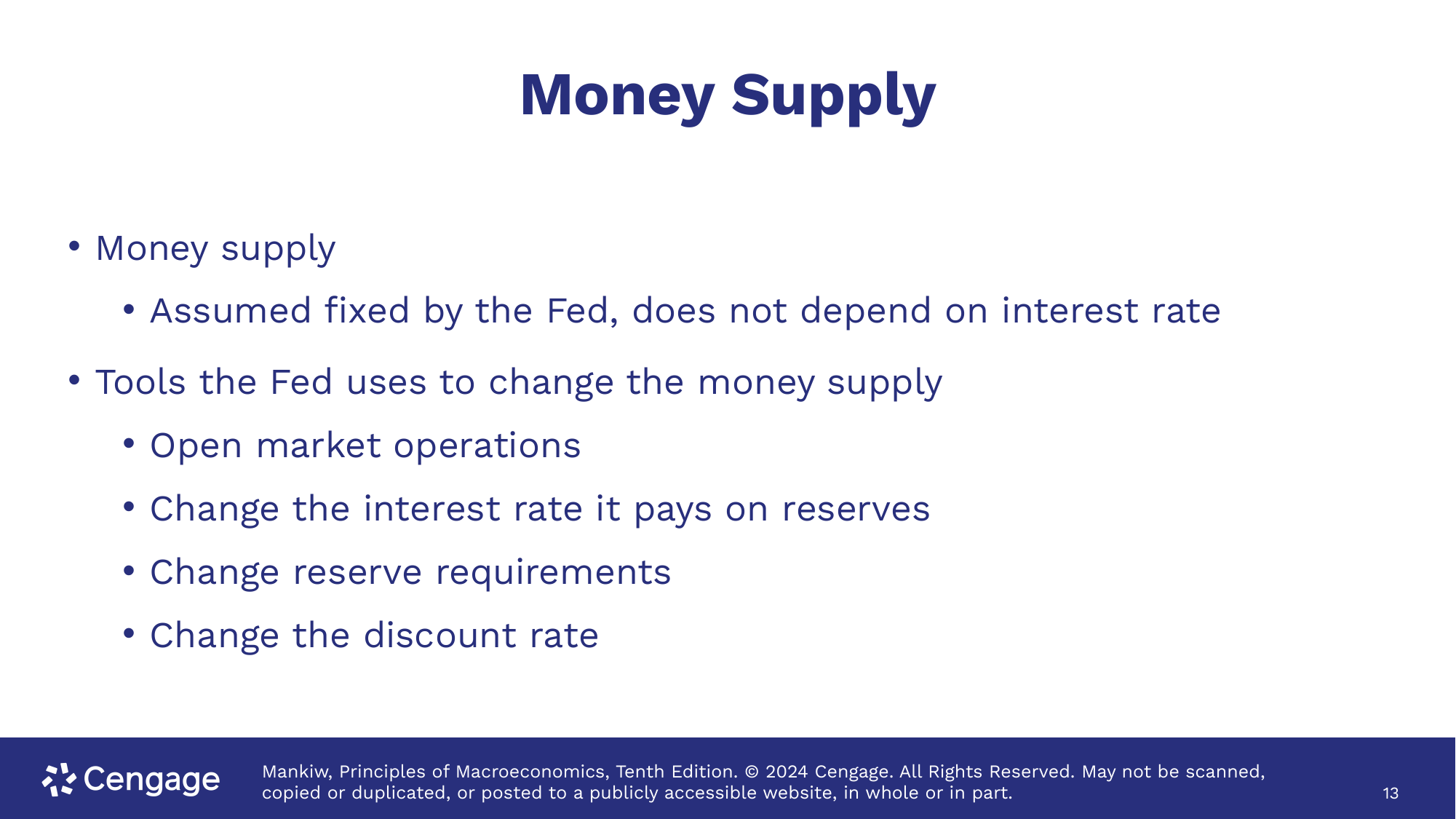

# Money Supply
Money supply
Assumed fixed by the Fed, does not depend on interest rate
Tools the Fed uses to change the money supply
Open market operations
Change the interest rate it pays on reserves
Change reserve requirements
Change the discount rate